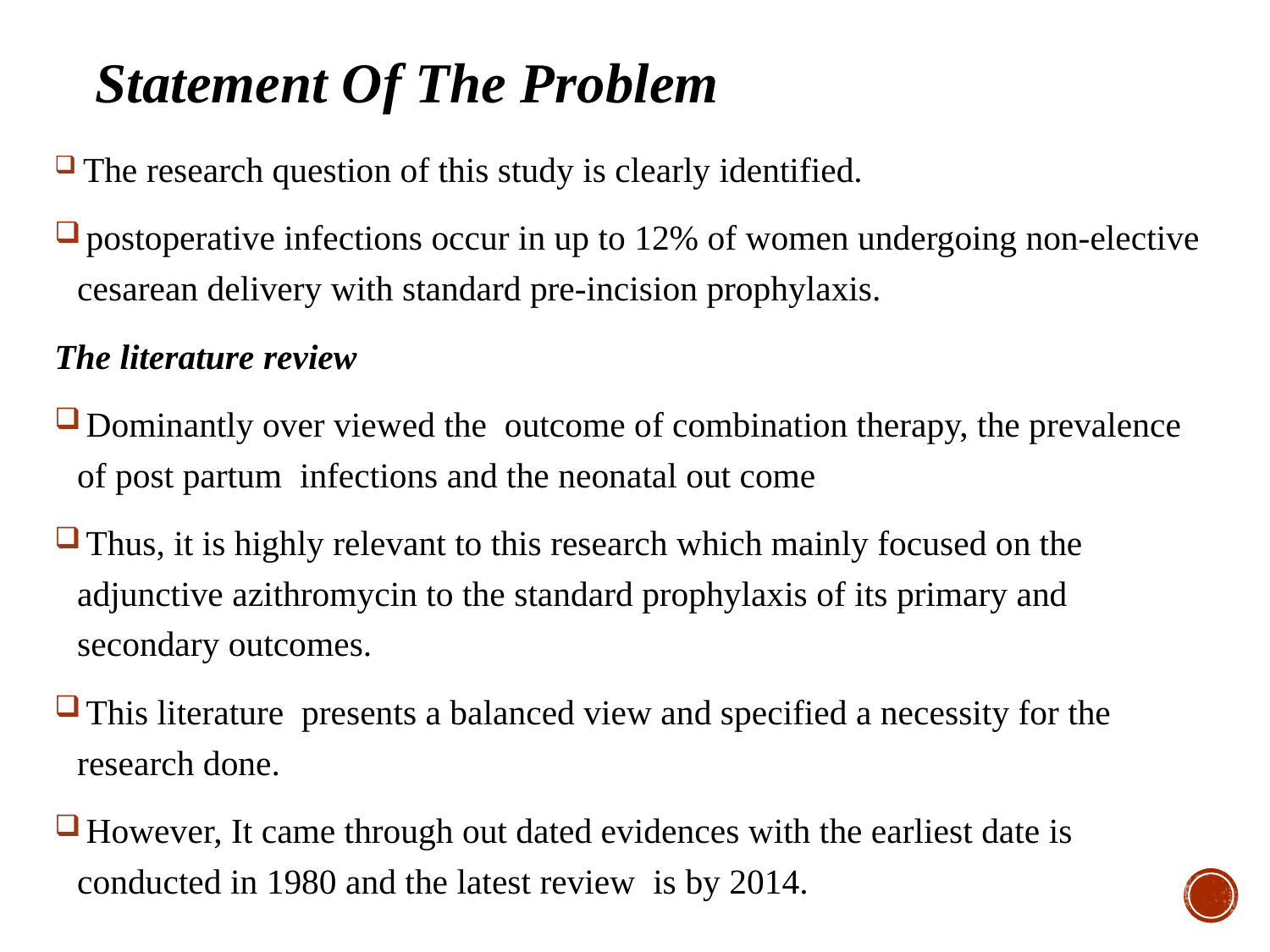

# Statement Of The Problem
 The research question of this study is clearly identified.
 postoperative infections occur in up to 12% of women undergoing non-elective cesarean delivery with standard pre-incision prophylaxis.
The literature review
 Dominantly over viewed the  outcome of combination therapy, the prevalence of post partum  infections and the neonatal out come
 Thus, it is highly relevant to this research which mainly focused on the adjunctive azithromycin to the standard prophylaxis of its primary and secondary outcomes.
 This literature  presents a balanced view and specified a necessity for the research done.
 However, It came through out dated evidences with the earliest date is conducted in 1980 and the latest review  is by 2014.

8